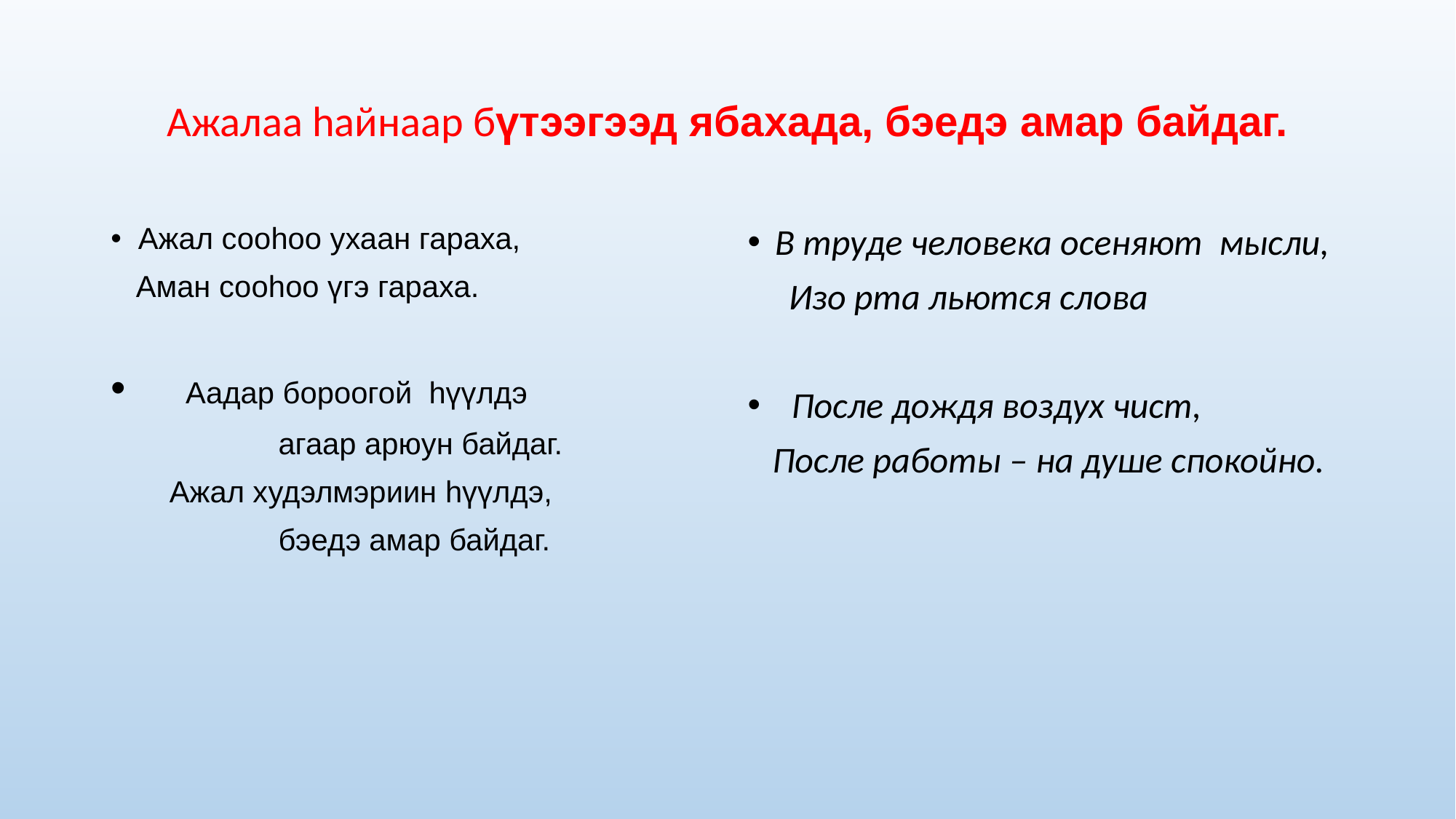

# Ажалаа hайнаар бүтээгээд ябахада, бэедэ амар байдаг.
Ажал сооhоо ухаан гараха,
   Аман сооhоо үгэ гараха.

    Аадар бороогой  hүүлдэ
                    агаар арюун байдаг.
       Ажал худэлмэриин hүүлдэ,
                    бэедэ амар байдаг.

В труде человека осеняют  мысли,
     Изо рта льются слова

  После дождя воздух чист,
   После работы – на душе спокойно.